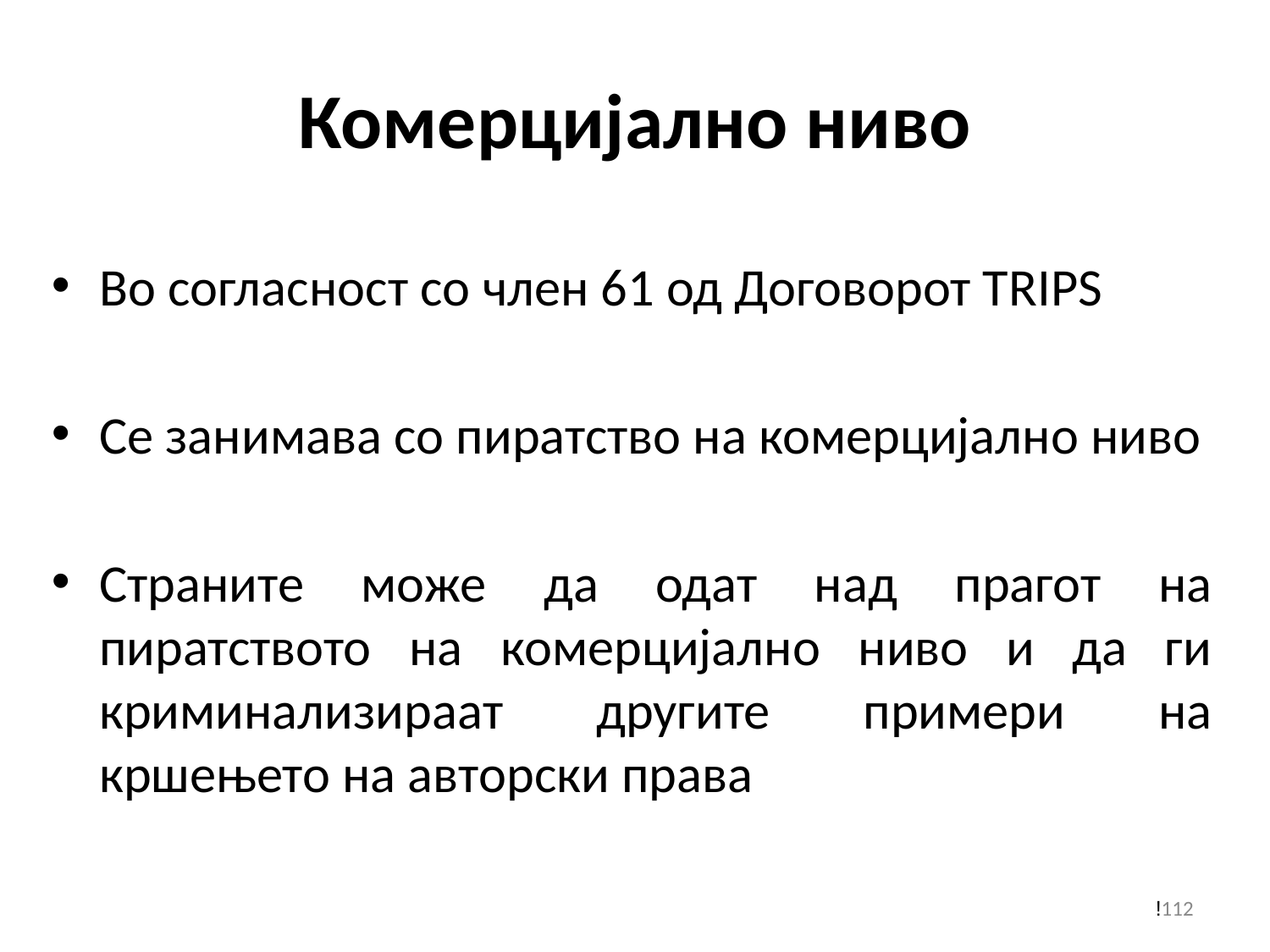

# Комерцијално ниво
Во согласност со член 61 од Договорот TRIPS

Се занимава со пиратство на комерцијално ниво

Страните може да одат над прагот на пиратството на комерцијално ниво и да ги криминализираат другите примери на кршењето на авторски права
!112